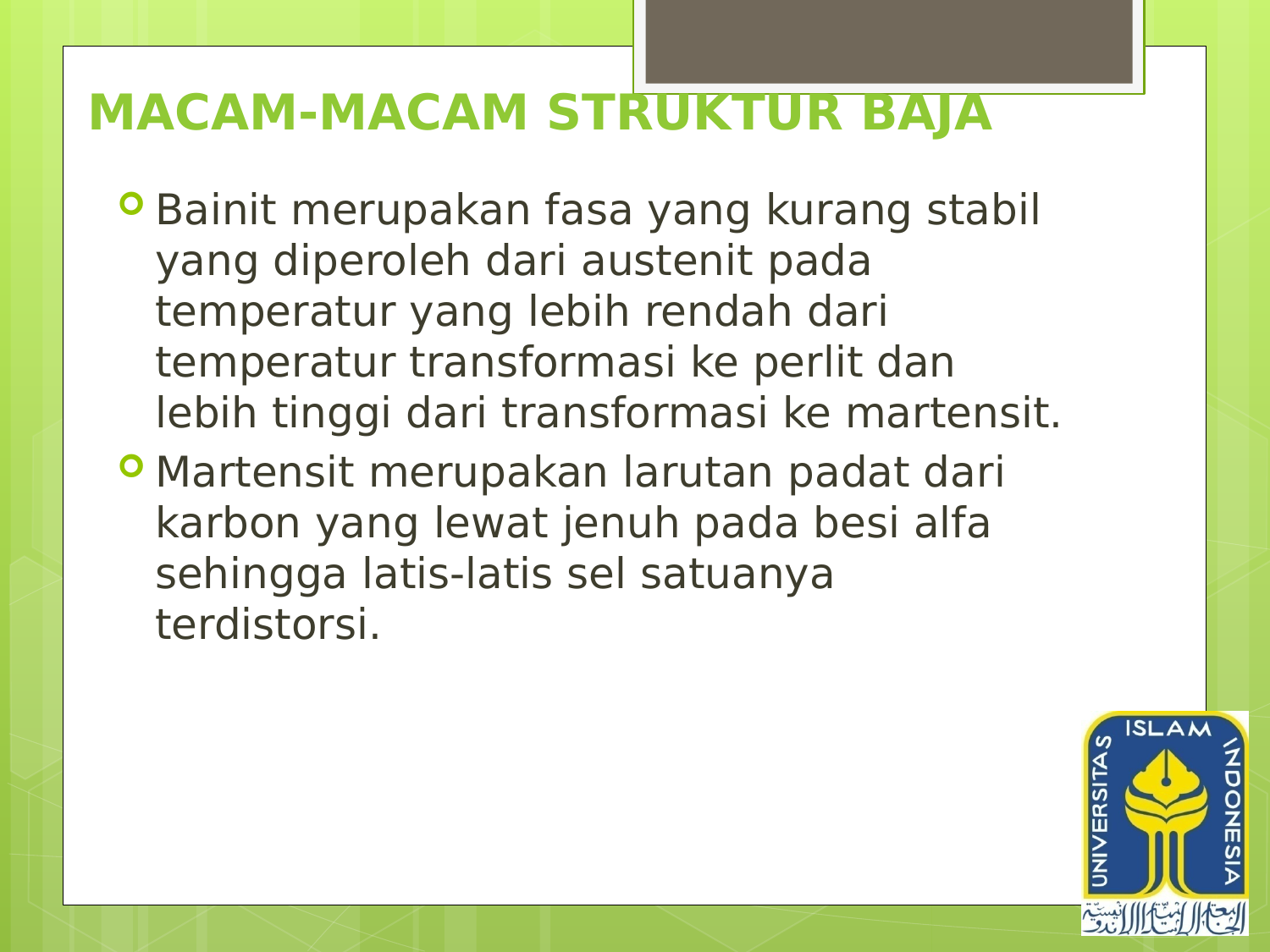

# Macam-macam struktur baja
Bainit merupakan fasa yang kurang stabil yang diperoleh dari austenit pada temperatur yang lebih rendah dari temperatur transformasi ke perlit dan lebih tinggi dari transformasi ke martensit.
Martensit merupakan larutan padat dari karbon yang lewat jenuh pada besi alfa sehingga latis-latis sel satuanya terdistorsi.